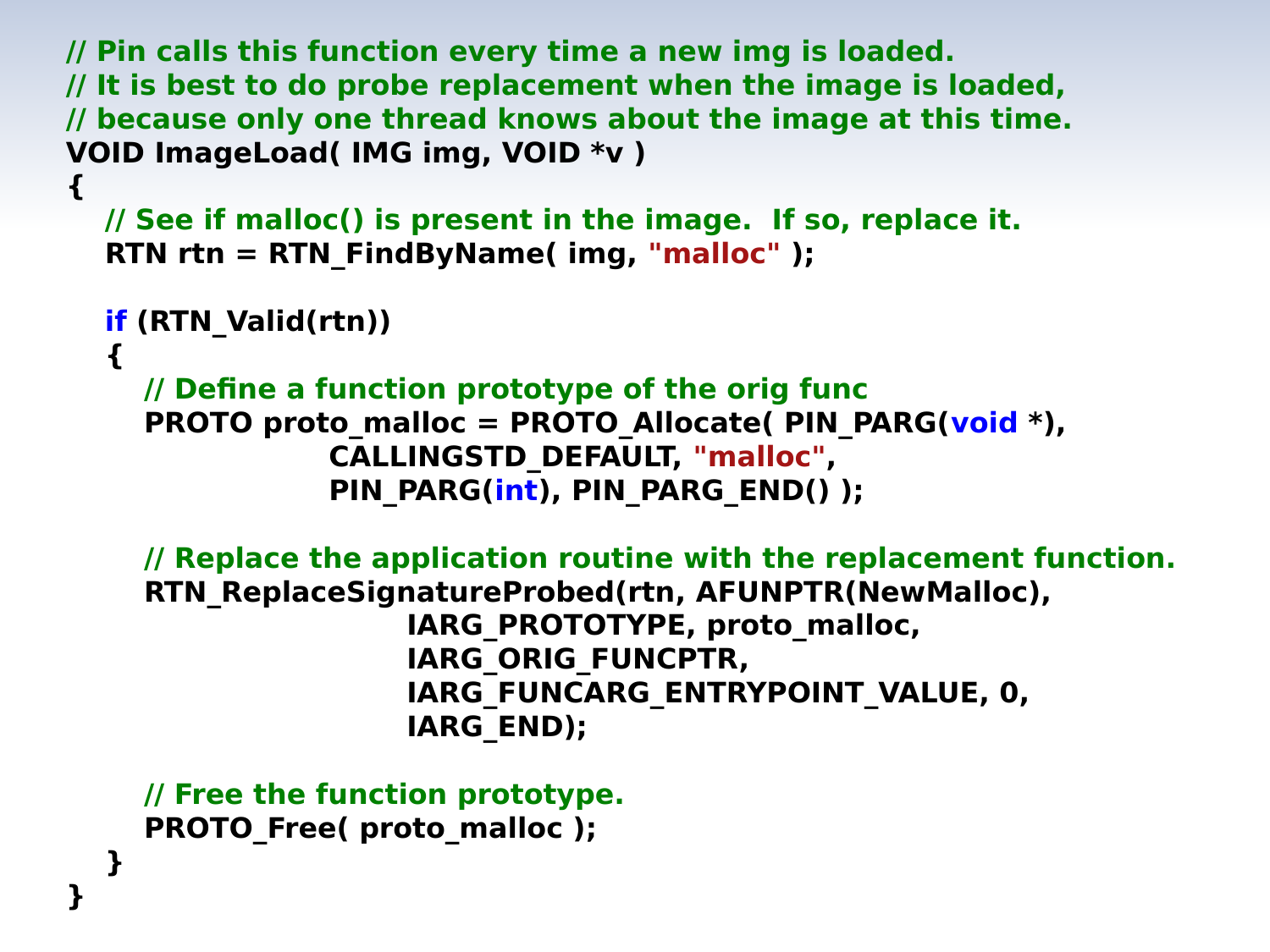

// Pin calls this function every time a new img is loaded.
// It is best to do probe replacement when the image is loaded,
// because only one thread knows about the image at this time.
VOID ImageLoad( IMG img, VOID *v )
{
    // See if malloc() is present in the image.  If so, replace it.
    RTN rtn = RTN_FindByName( img, "malloc" );

    if (RTN_Valid(rtn))
    {
        // Define a function prototype of the orig func
        PROTO proto_malloc = PROTO_Allocate( PIN_PARG(void *),
                           CALLINGSTD_DEFAULT, "malloc",
                           PIN_PARG(int), PIN_PARG_END() );

        // Replace the application routine with the replacement function.
        RTN_ReplaceSignatureProbed(rtn, AFUNPTR(NewMalloc),
                                   IARG_PROTOTYPE, proto_malloc,
                                   IARG_ORIG_FUNCPTR,
                                   IARG_FUNCARG_ENTRYPOINT_VALUE, 0,
                                   IARG_END);

        // Free the function prototype.
        PROTO_Free( proto_malloc );
    }
}